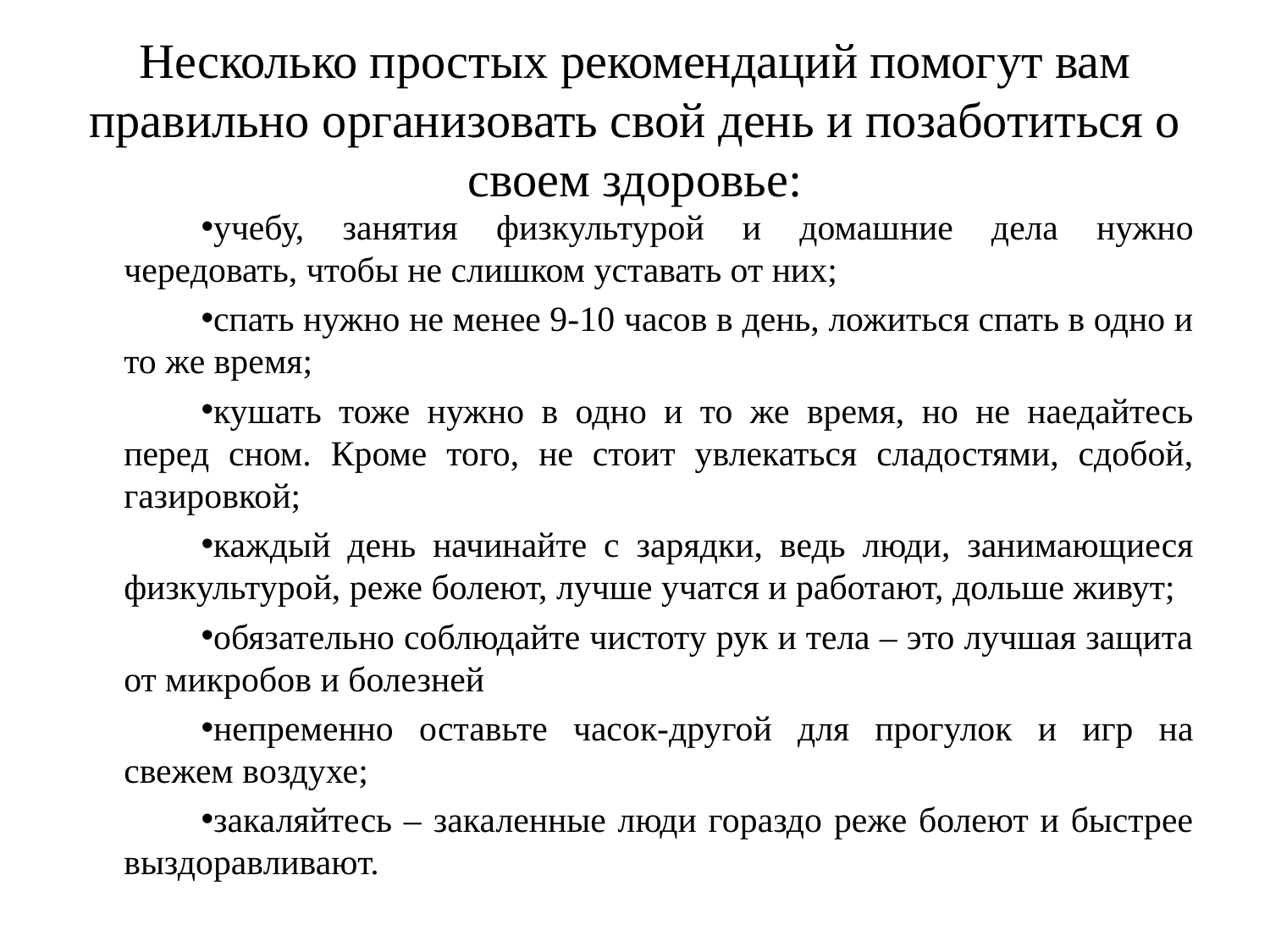

# Несколько простых рекомендаций помогут вам правильно организовать свой день и позаботиться о своем здоровье:
учебу, занятия физкультурой и домашние дела нужно чередовать, чтобы не слишком уставать от них;
спать нужно не менее 9-10 часов в день, ложиться спать в одно и то же время;
кушать тоже нужно в одно и то же время, но не наедайтесь перед сном. Кроме того, не стоит увлекаться сладостями, сдобой, газировкой;
каждый день начинайте с зарядки, ведь люди, занимающиеся физкультурой, реже болеют, лучше учатся и работают, дольше живут;
обязательно соблюдайте чистоту рук и тела – это лучшая защита от микробов и болезней
непременно оставьте часок-другой для прогулок и игр на свежем воздухе;
закаляйтесь – закаленные люди гораздо реже болеют и быстрее выздоравливают.